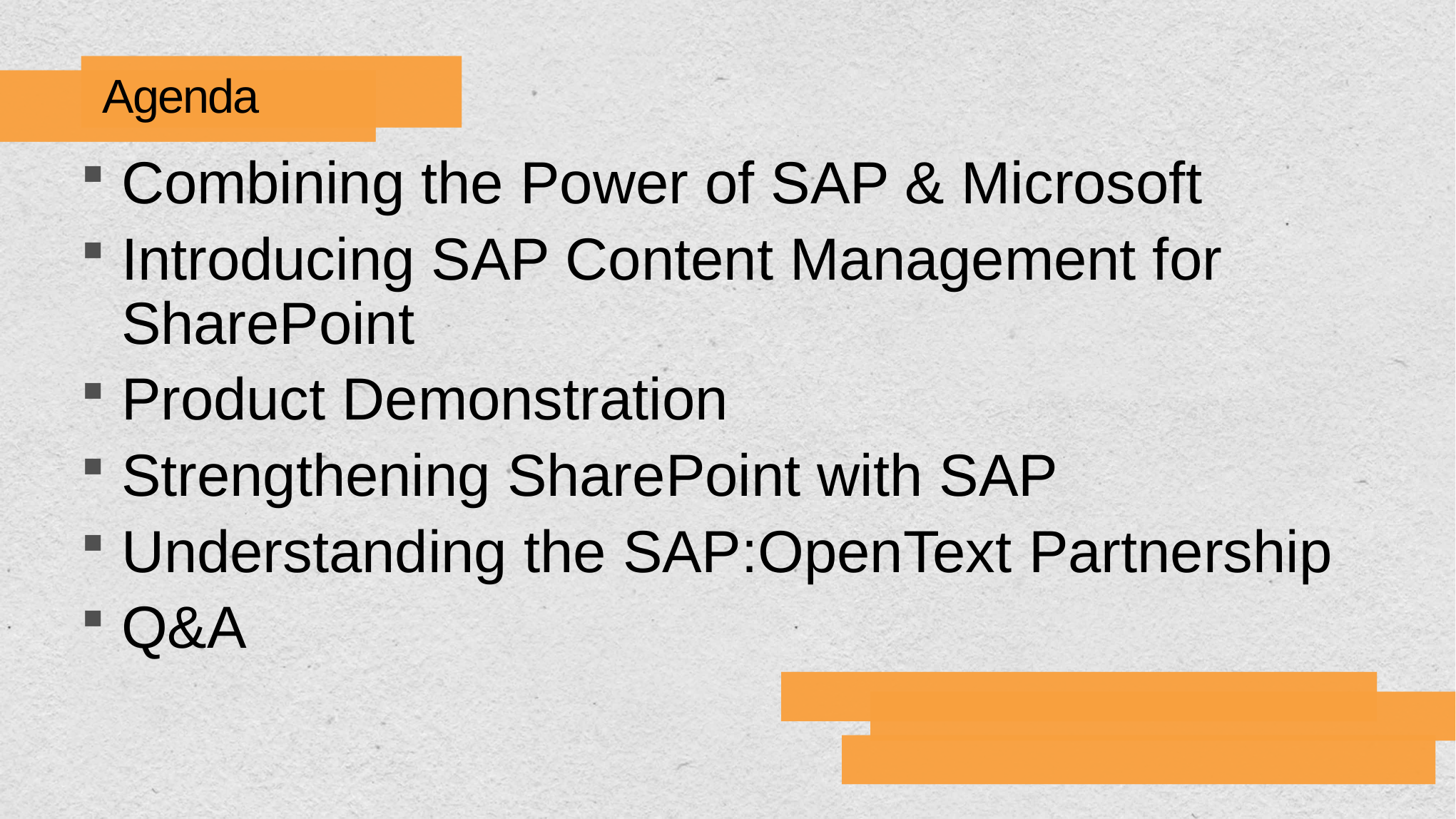

# Agenda
Combining the Power of SAP & Microsoft
Introducing SAP Content Management for SharePoint
Product Demonstration
Strengthening SharePoint with SAP
Understanding the SAP:OpenText Partnership
Q&A